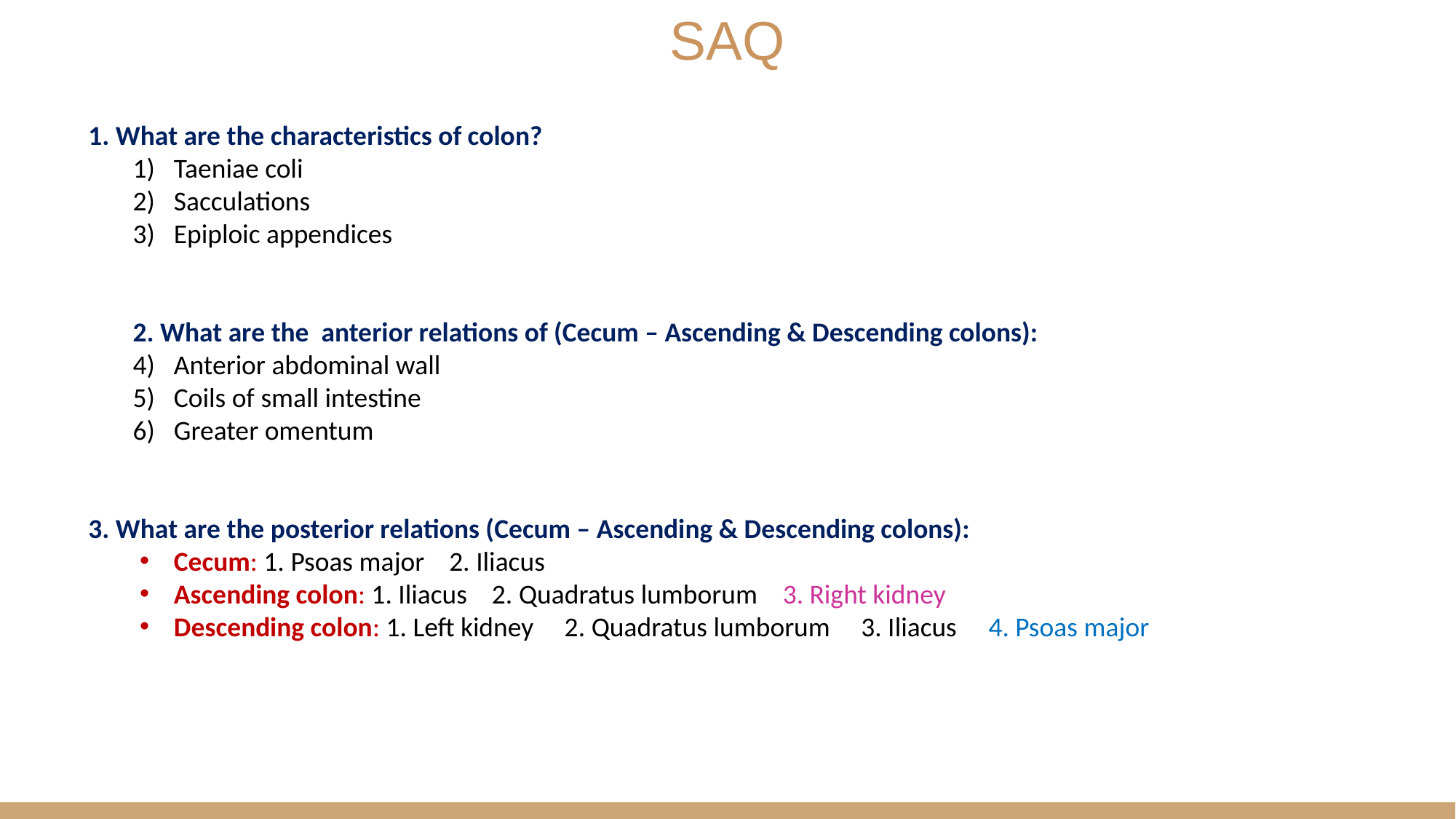

1. What are the characteristics of colon?
Taeniae coli
Sacculations
Epiploic appendices

2. What are the  anterior relations of (Cecum – Ascending & Descending colons):
Anterior abdominal wall
Coils of small intestine
Greater omentum

3. What are the posterior relations (Cecum – Ascending & Descending colons):
Cecum: 1. Psoas major    2. Iliacus
Ascending colon: 1. Iliacus    2. Quadratus lumborum    3. Right kidney
Descending colon: 1. Left kidney     2. Quadratus lumborum     3. Iliacus     4. Psoas major